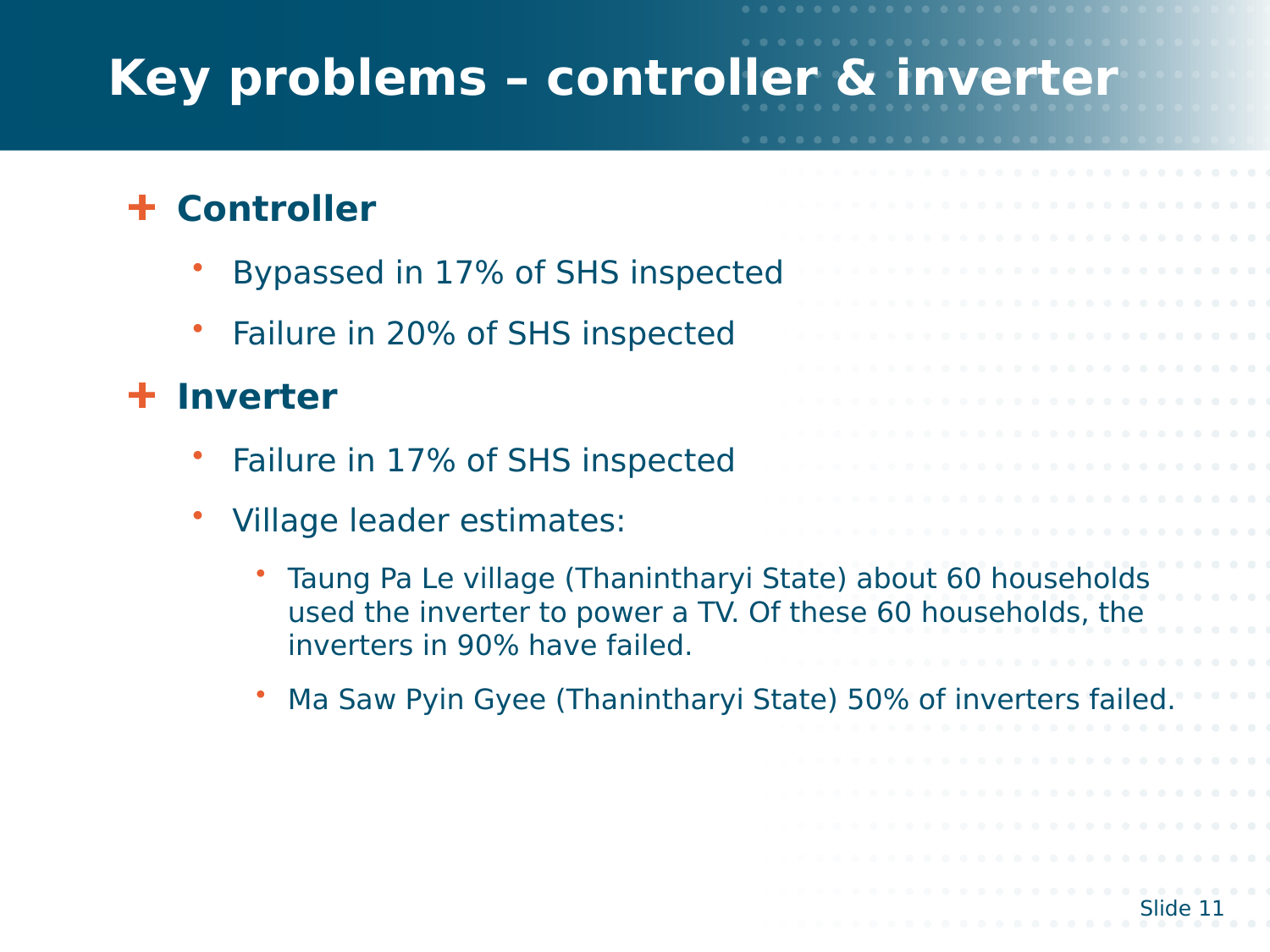

# Key problems – controller & inverter
Controller
Bypassed in 17% of SHS inspected
Failure in 20% of SHS inspected
Inverter
Failure in 17% of SHS inspected
Village leader estimates:
Taung Pa Le village (Thanintharyi State) about 60 households used the inverter to power a TV. Of these 60 households, the inverters in 90% have failed.
Ma Saw Pyin Gyee (Thanintharyi State) 50% of inverters failed.

11